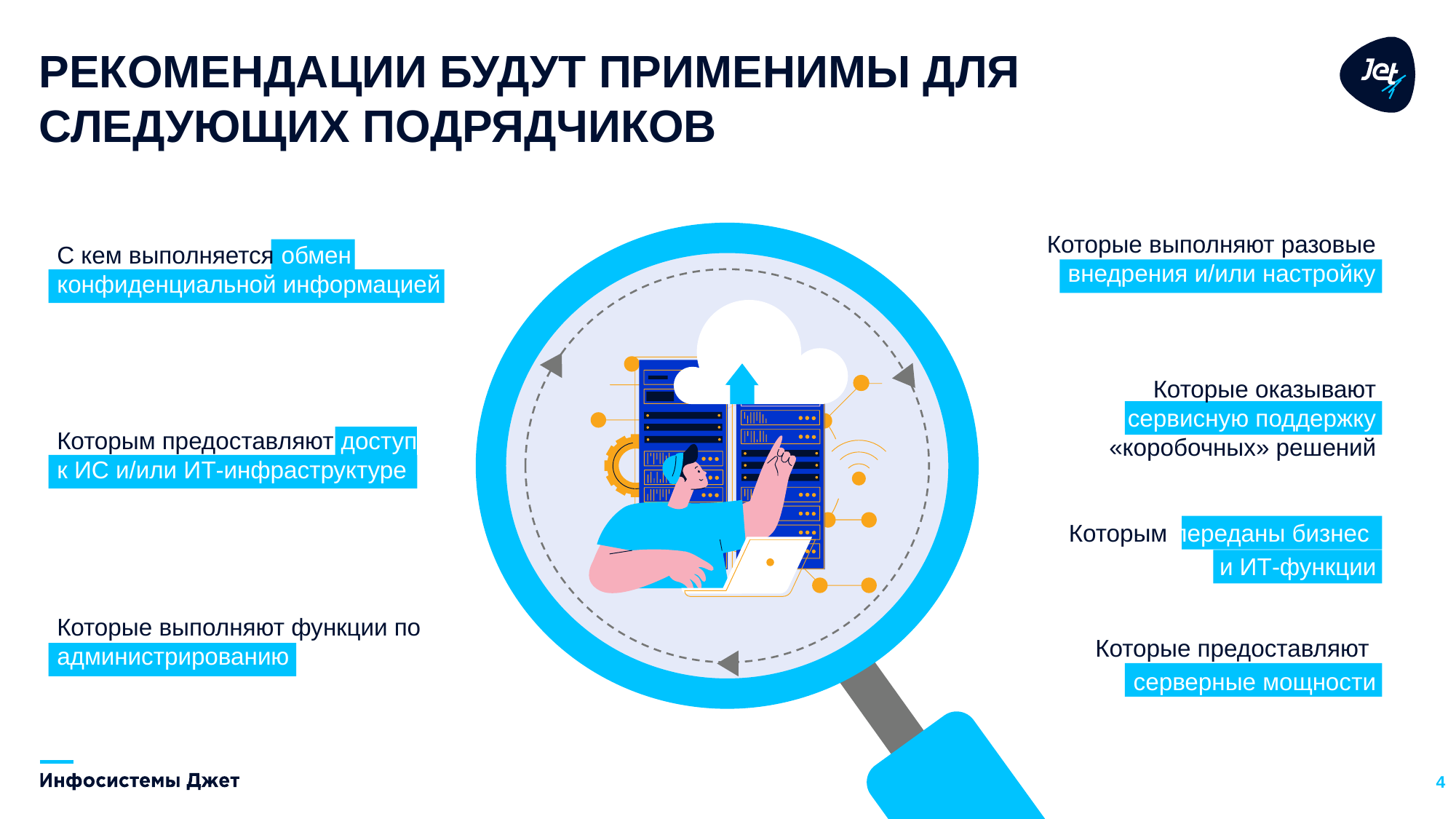

# Рекомендации будут применимы для следующих подрядчиков
Которые выполняют разовые внедрения и/или настройку
С кем выполняется обмен конфиденциальной информацией

Которые оказывают сервисную поддержку «коробочных» решений

Которым предоставляют доступ к ИС и/или ИТ-инфраструктуре

Которым переданы бизнес
и ИТ-функции

Которые выполняют функции по администрированию
Которые предоставляют
серверные мощности